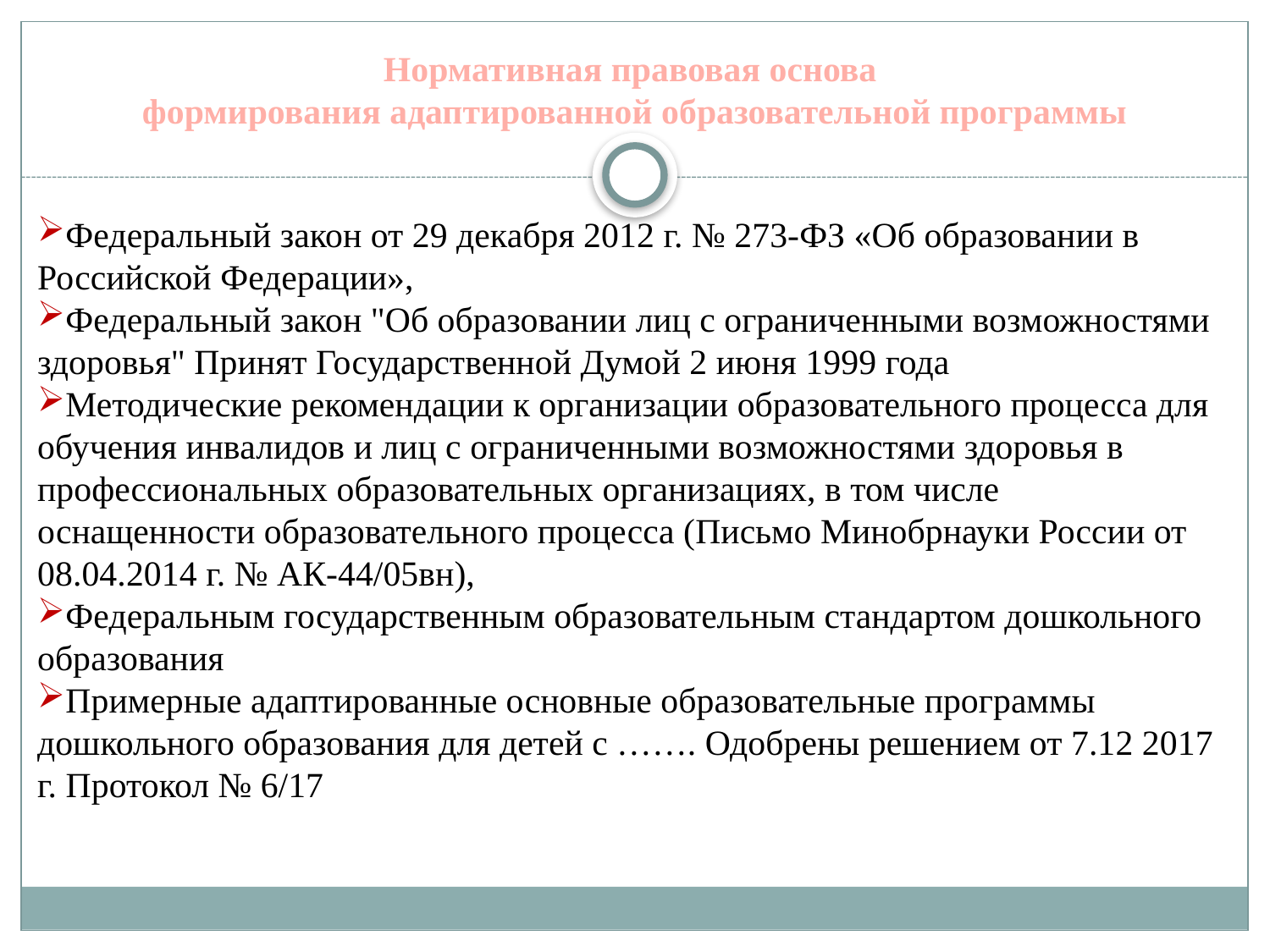

# Нормативная правовая основа формирования адаптированной образовательной программы
Федеральный закон от 29 декабря 2012 г. № 273-ФЗ «Об образовании в Российской Федерации»,
Федеральный закон "Об образовании лиц с ограниченными возможностями здоровья" Принят Государственной Думой 2 июня 1999 года
Методические рекомендации к организации образовательного процесса для обучения инвалидов и лиц с ограниченными возможностями здоровья в профессиональных образовательных организациях, в том числе оснащенности образовательного процесса (Письмо Минобрнауки России от 08.04.2014 г. № АК-44/05вн),
Федеральным государственным образовательным стандартом дошкольного образования
Примерные адаптированные основные образовательные программы дошкольного образования для детей с ……. Одобрены решением от 7.12 2017 г. Протокол № 6/17